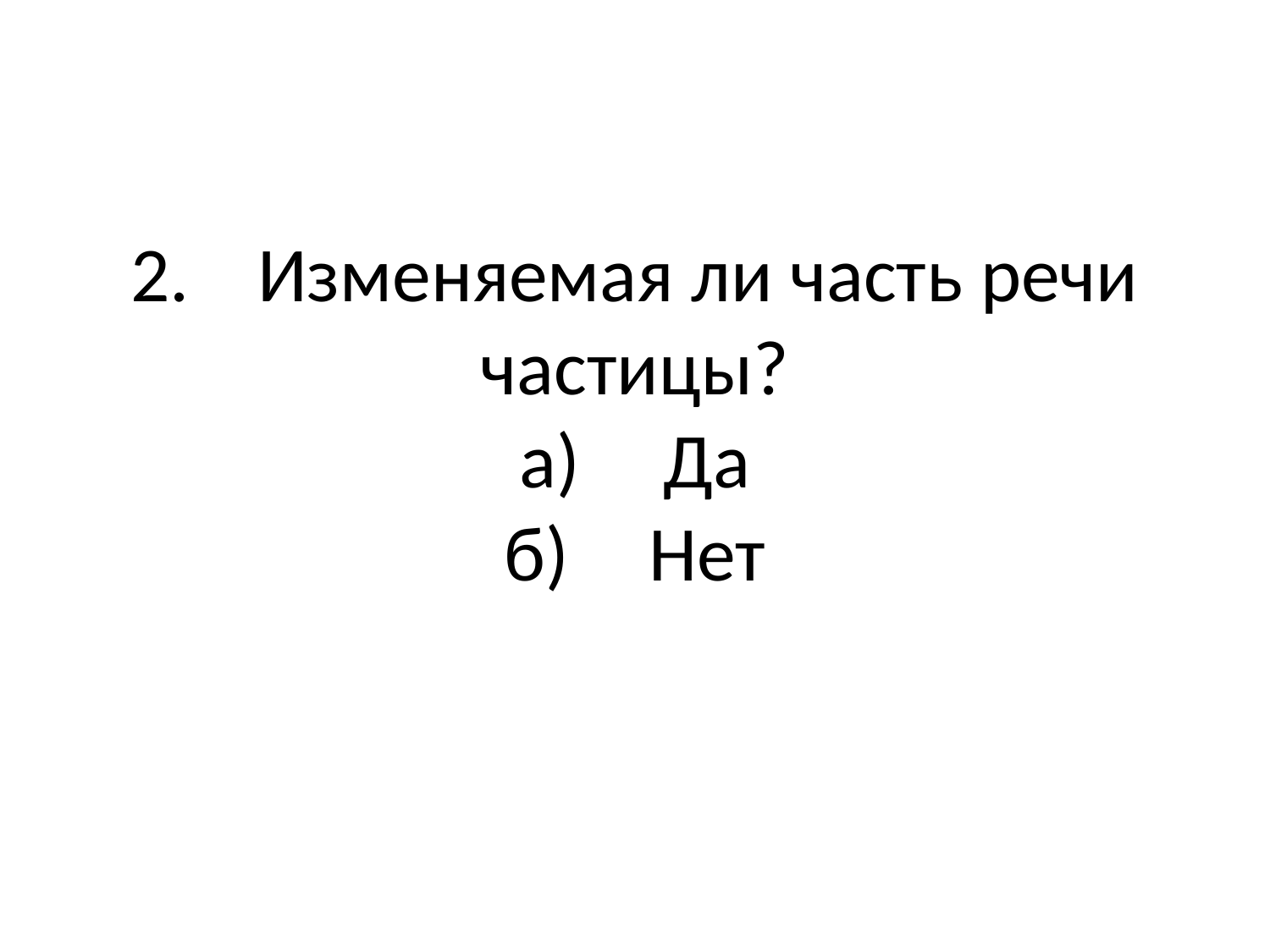

# 2.	Изменяемая ли часть речи частицы? а)	 Да б)	 Нет